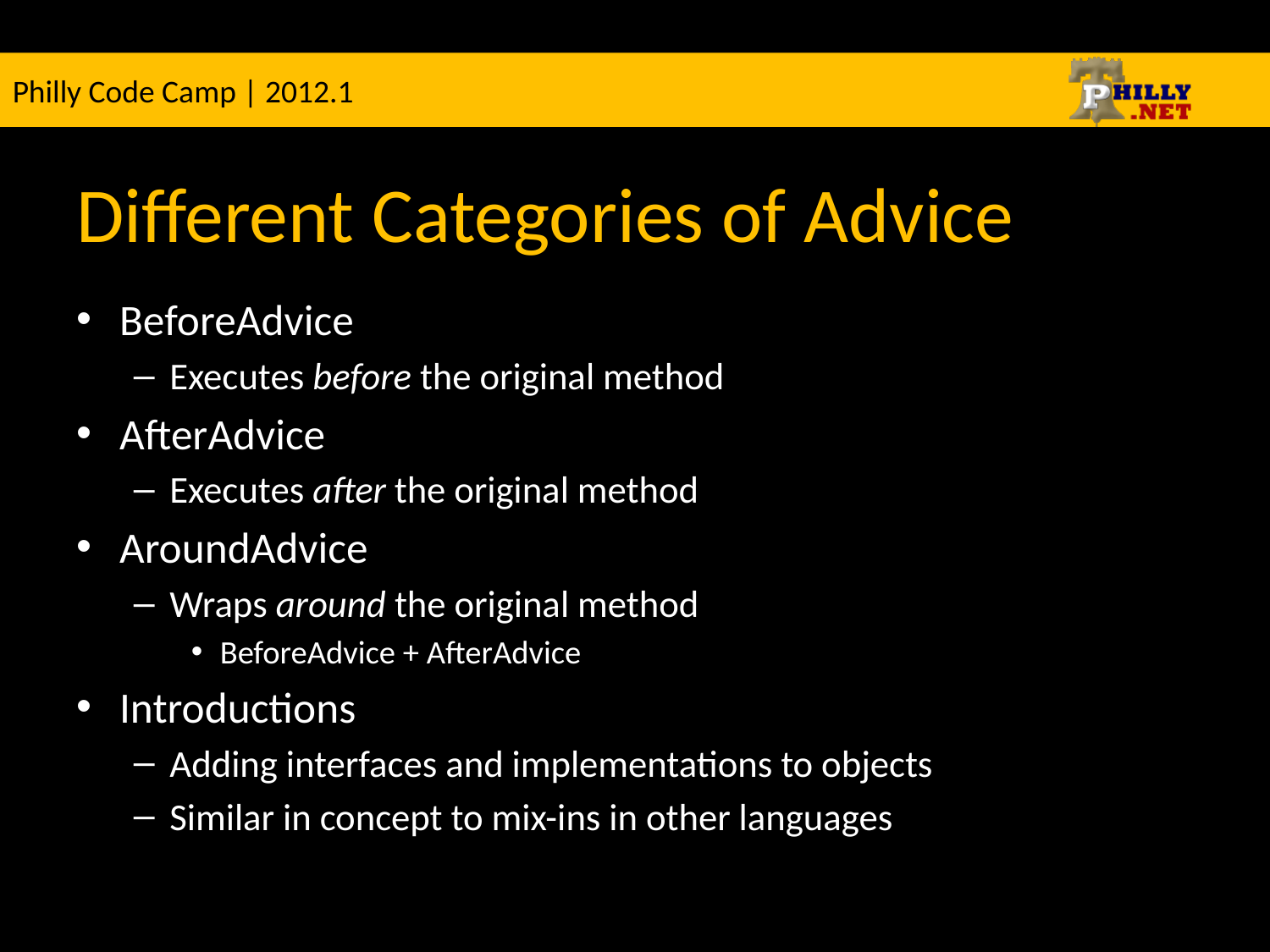

# Different Categories of Advice
BeforeAdvice
Executes before the original method
AfterAdvice
Executes after the original method
AroundAdvice
Wraps around the original method
BeforeAdvice + AfterAdvice
Introductions
Adding interfaces and implementations to objects
Similar in concept to mix-ins in other languages